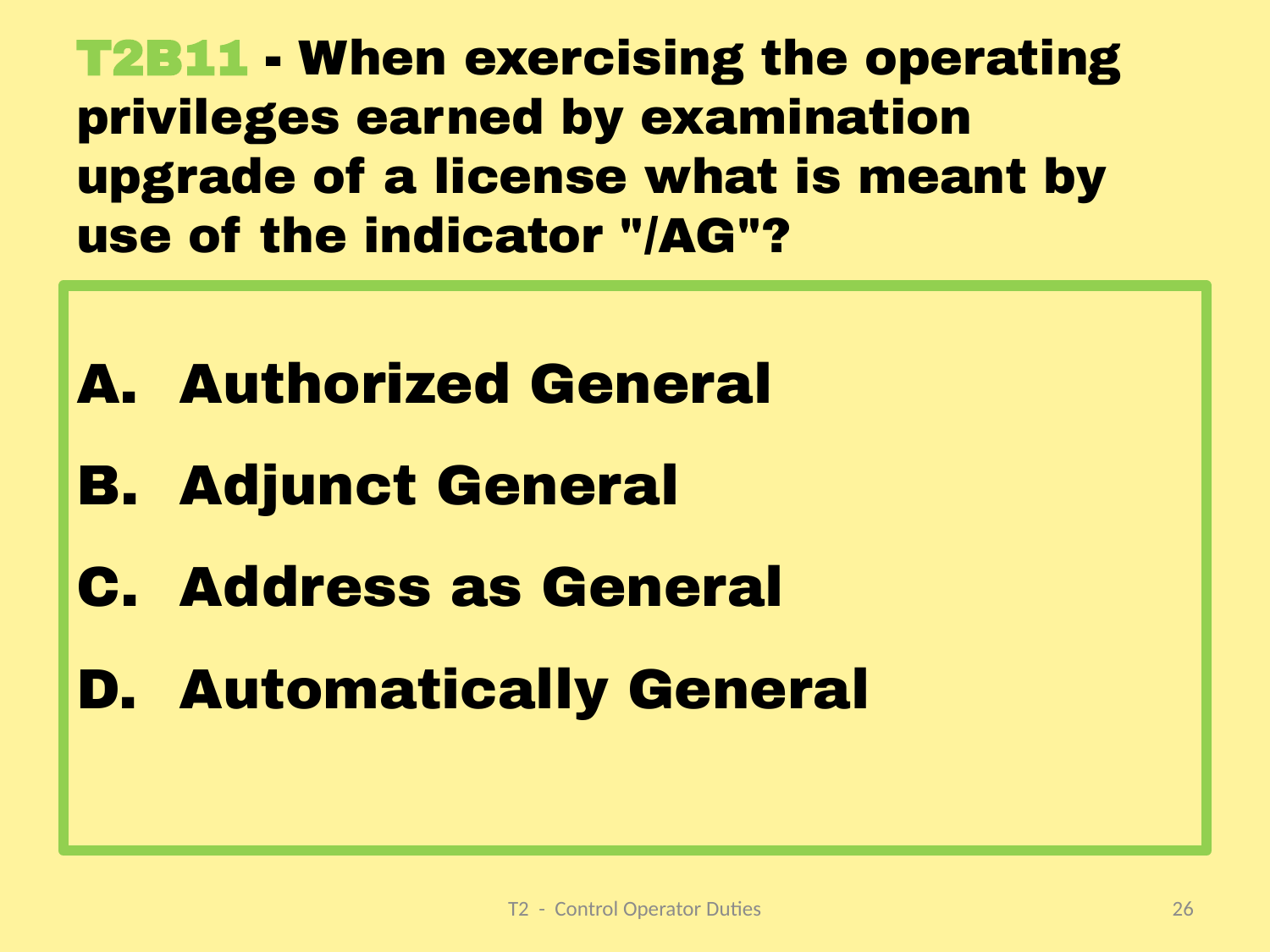

# T2B11 - When exercising the operating privileges earned by examination upgrade of a license what is meant by use of the indicator "/AG"?

Authorized General
Adjunct General
Address as General
Automatically General
T2  -  Control Operator Duties
26